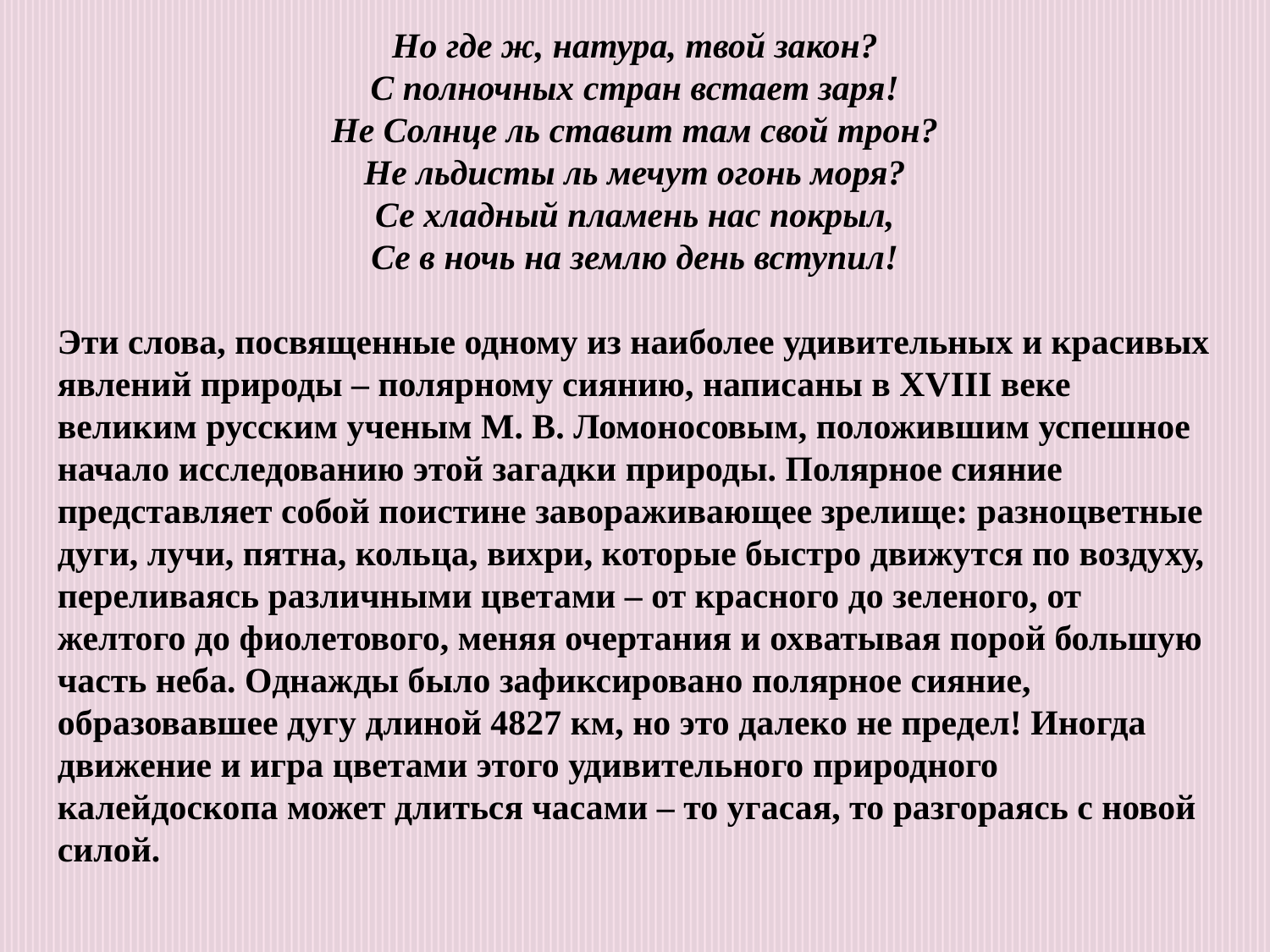

Но где ж, натура, твой закон?
С полночных стран встает заря!
Не Солнце ль ставит там свой трон?
Не льдисты ль мечут огонь моря?
Се хладный пламень нас покрыл,
Се в ночь на землю день вступил!
Эти слова, посвященные одному из наиболее удивительных и красивых явлений природы – полярному сиянию, написаны в XVIII веке великим русским ученым М. В. Ломоносовым, положившим успешное начало исследованию этой загадки природы. Полярное сияние представляет собой поистине завораживающее зрелище: разноцветные дуги, лучи, пятна, кольца, вихри, которые быстро движутся по воздуху, переливаясь различными цветами – от красного до зеленого, от желтого до фиолетового, меняя очертания и охватывая порой большую часть неба. Однажды было зафиксировано полярное сияние, образовавшее дугу длиной 4827 км, но это далеко не предел! Иногда движение и игра цветами этого удивительного природного калейдоскопа может длиться часами – то угасая, то разгораясь с новой силой.